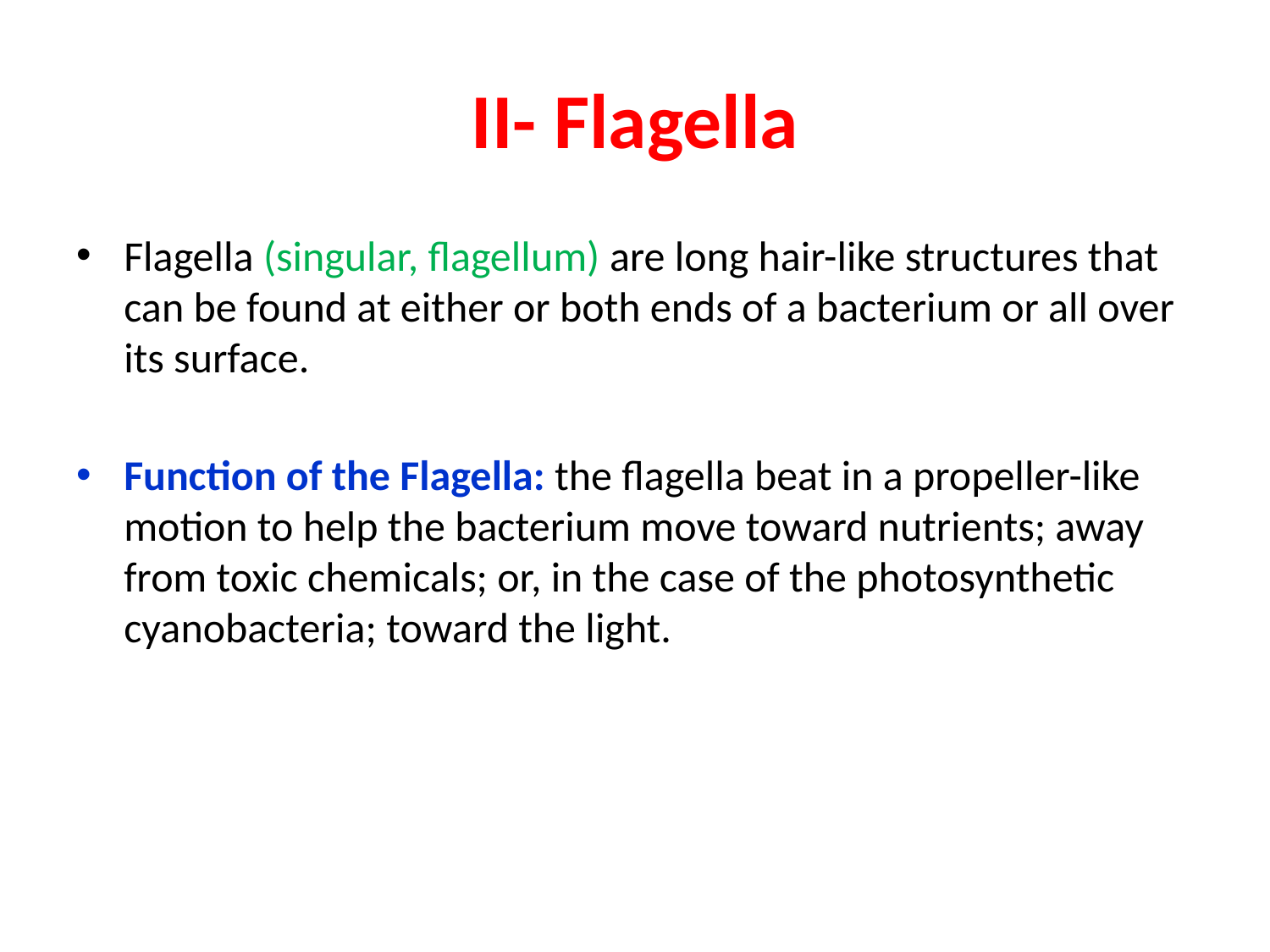

# II- Flagella
Flagella (singular, flagellum) are long hair-like structures that can be found at either or both ends of a bacterium or all over its surface.

Function of the Flagella: the flagella beat in a propeller-like motion to help the bacterium move toward nutrients; away from toxic chemicals; or, in the case of the photosynthetic cyanobacteria; toward the light.